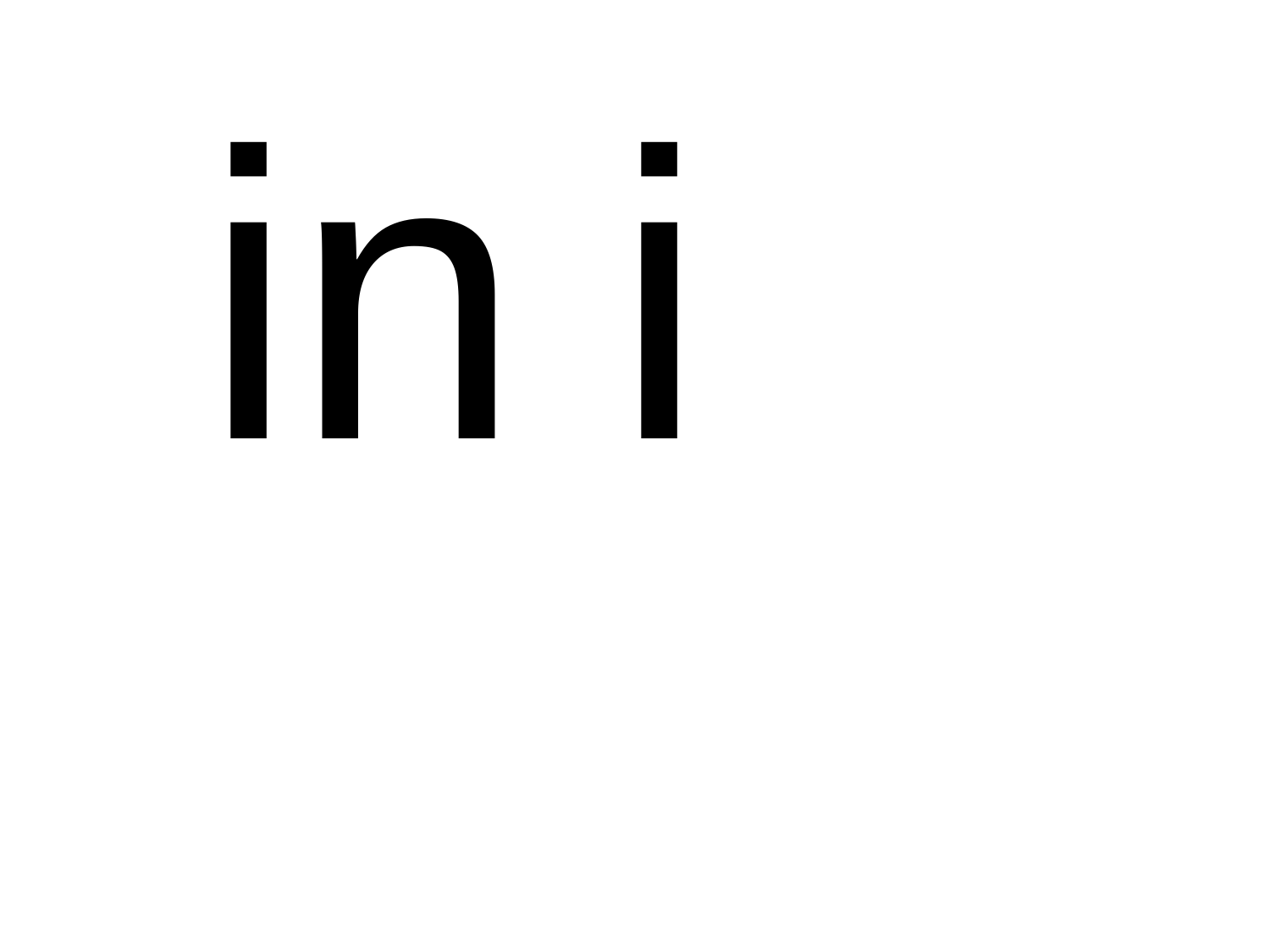

| in |
| --- |
| i |
| --- |